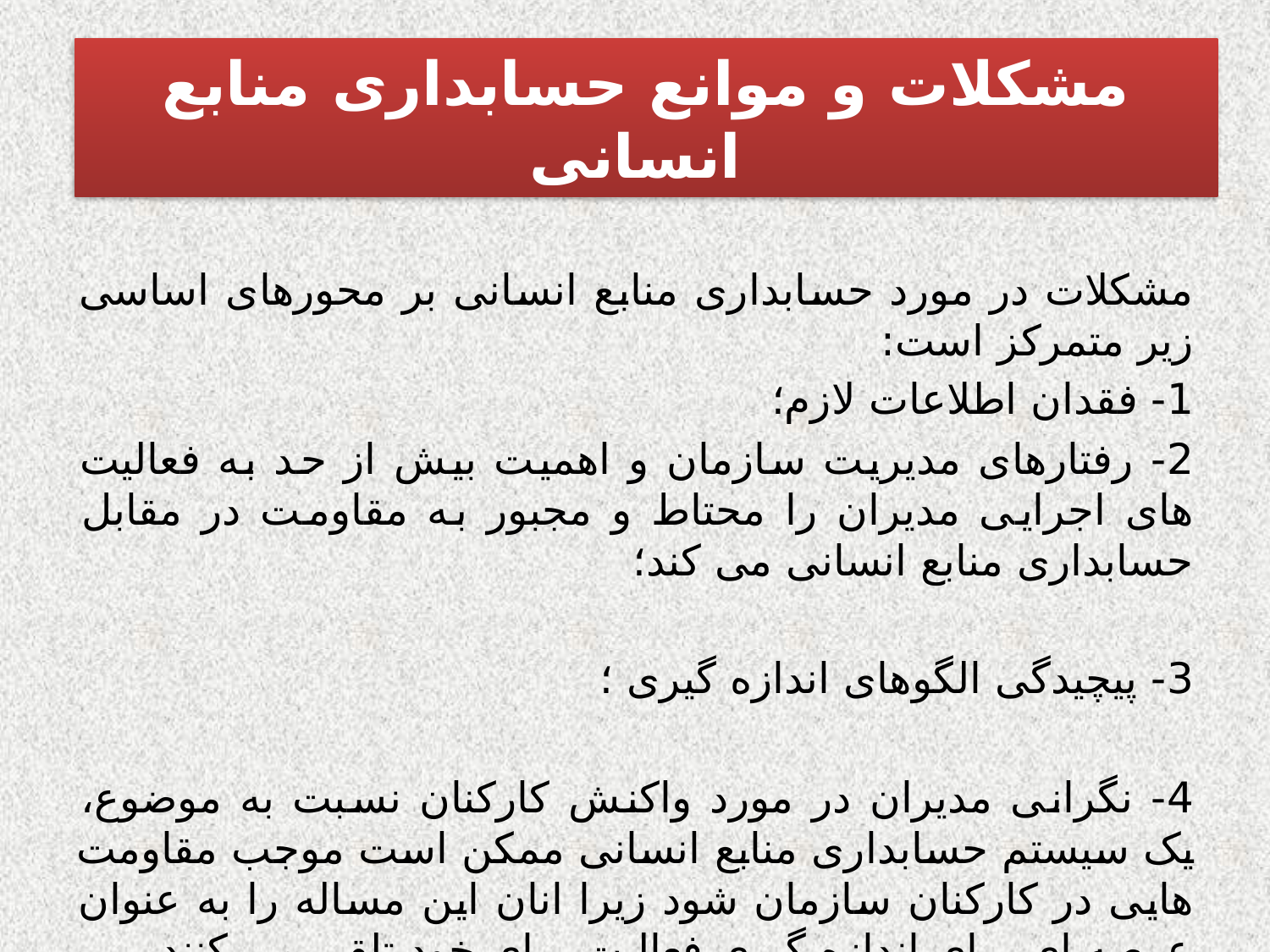

#
مشکلات و موانع حسابداری منابع انسانی

مشکلات در مورد حسابداری منابع انسانی بر محورهای اساسی زیر متمرکز است:
1- فقدان اطلاعات لازم؛
2- رفتارهای مدیریت سازمان و اهمیت بیش از حد به فعالیت های اجرایی مدیران را محتاط و مجبور به مقاومت در مقابل حسابداری منابع انسانی می کند؛

3- پیچیدگی الگوهای اندازه گیری ؛

4- نگرانی مدیران در مورد واکنش کارکنان نسبت به موضوع، یک سیستم حسابداری منابع انسانی ممکن است موجب مقاومت هایی در کارکنان سازمان شود زیرا انان این مساله را به عنوان عرصه ای برای اندازه گیری فعالیت برای خود تلقی می کنند.